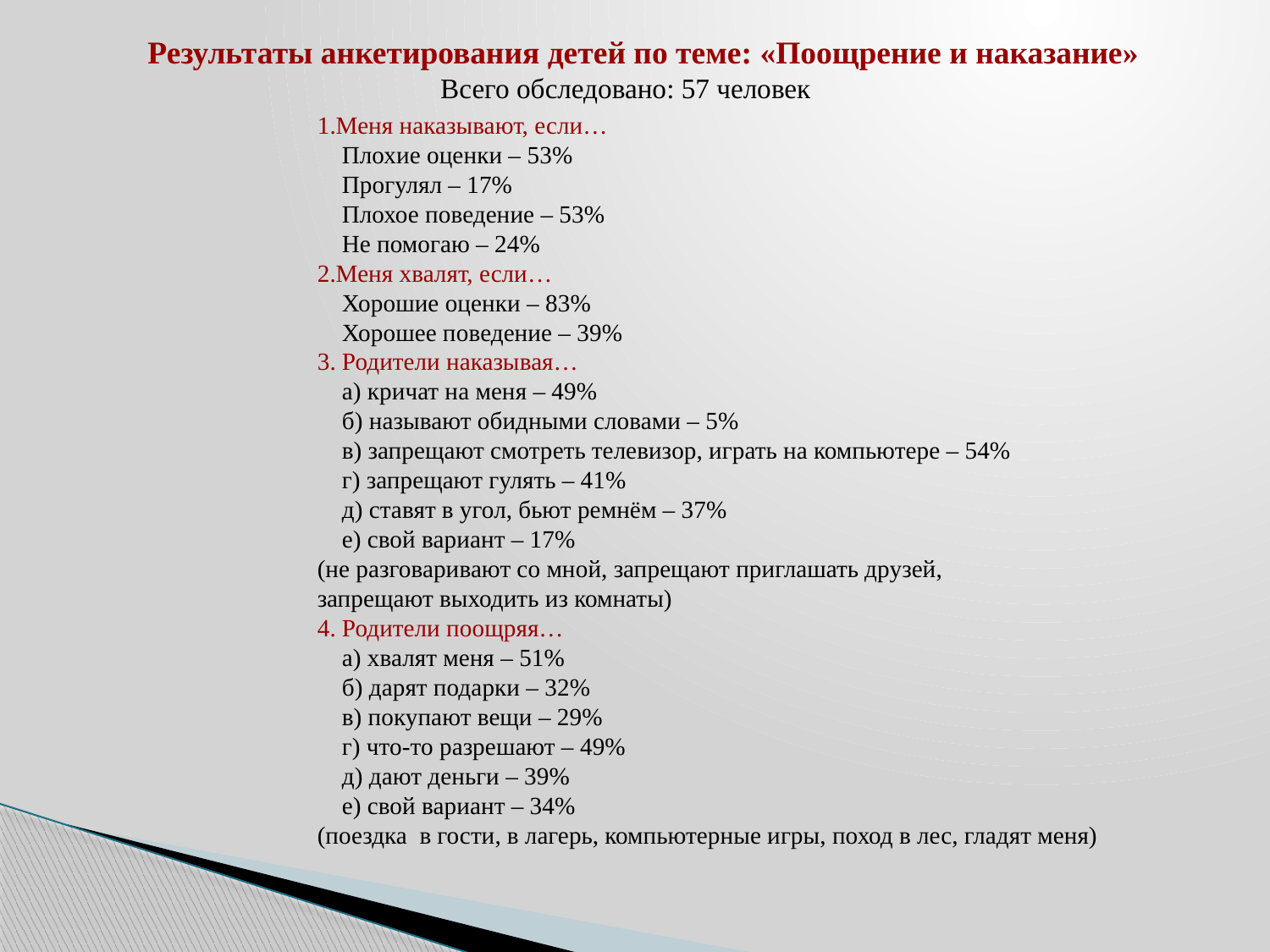

Результаты анкетирования детей по теме: «Поощрение и наказание»
                                                           Всего обследовано: 57 человек

1.Меня наказывают, если…
    Плохие оценки – 53%
    Прогулял – 17%
    Плохое поведение – 53%
    Не помогаю – 24%
2.Меня хвалят, если…
    Хорошие оценки – 83%
    Хорошее поведение – 39%
3. Родители наказывая…
    а) кричат на меня – 49%
    б) называют обидными словами – 5%
    в) запрещают смотреть телевизор, играть на компьютере – 54%
    г) запрещают гулять – 41%
    д) ставят в угол, бьют ремнём – 37%
    е) свой вариант – 17%
(не разговаривают со мной, запрещают приглашать друзей,
запрещают выходить из комнаты)
4. Родители поощряя…
    а) хвалят меня – 51%
    б) дарят подарки – 32%
    в) покупают вещи – 29%
    г) что-то разрешают – 49%
    д) дают деньги – 39%
    е) свой вариант – 34%
(поездка  в гости, в лагерь, компьютерные игры, поход в лес, гладят меня)